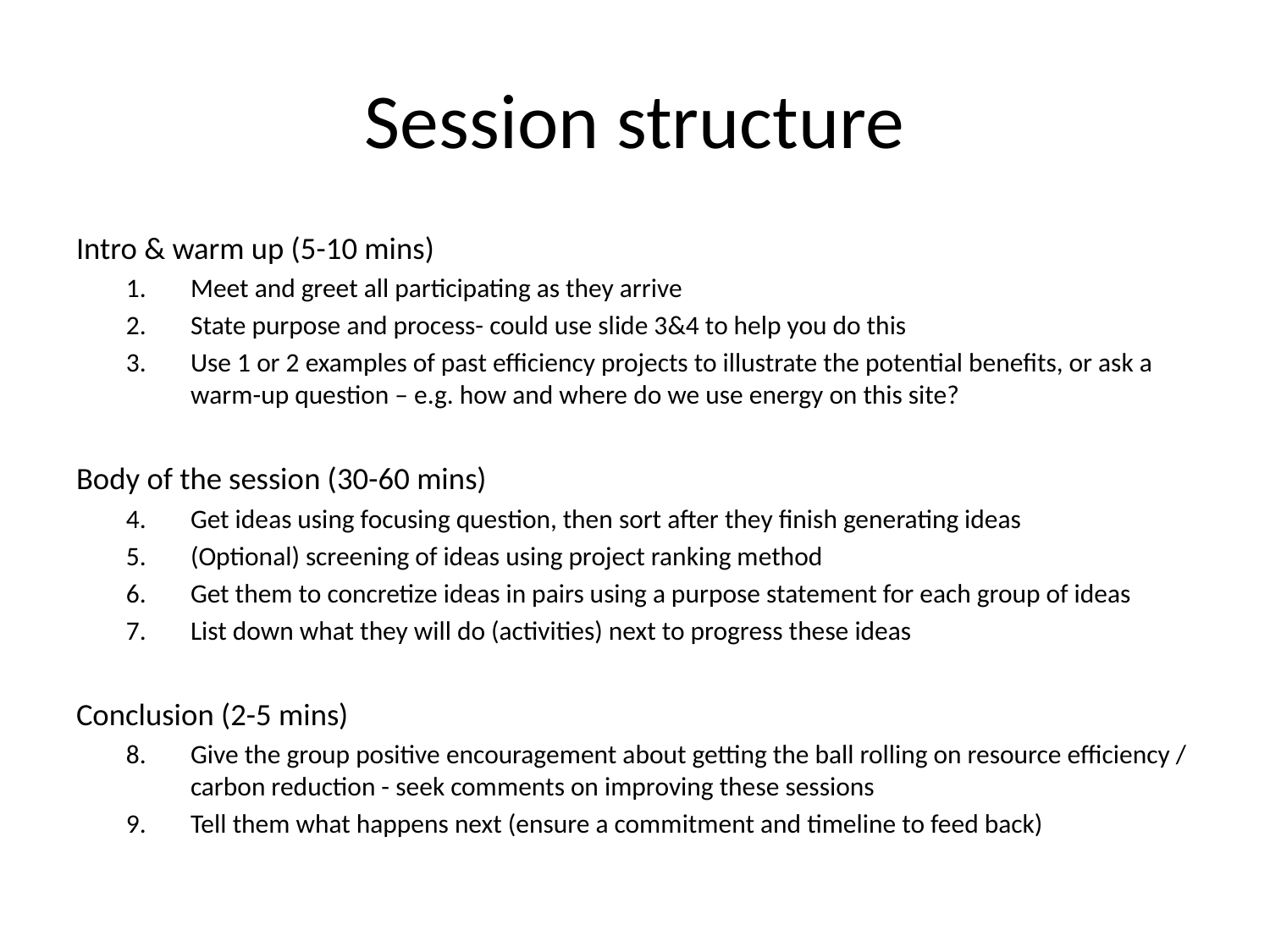

# Session structure
Intro & warm up (5-10 mins)
Meet and greet all participating as they arrive
State purpose and process- could use slide 3&4 to help you do this
Use 1 or 2 examples of past efficiency projects to illustrate the potential benefits, or ask a warm-up question – e.g. how and where do we use energy on this site?

Body of the session (30-60 mins)
Get ideas using focusing question, then sort after they finish generating ideas
(Optional) screening of ideas using project ranking method
Get them to concretize ideas in pairs using a purpose statement for each group of ideas
List down what they will do (activities) next to progress these ideas

Conclusion (2-5 mins)
Give the group positive encouragement about getting the ball rolling on resource efficiency / carbon reduction - seek comments on improving these sessions
Tell them what happens next (ensure a commitment and timeline to feed back)